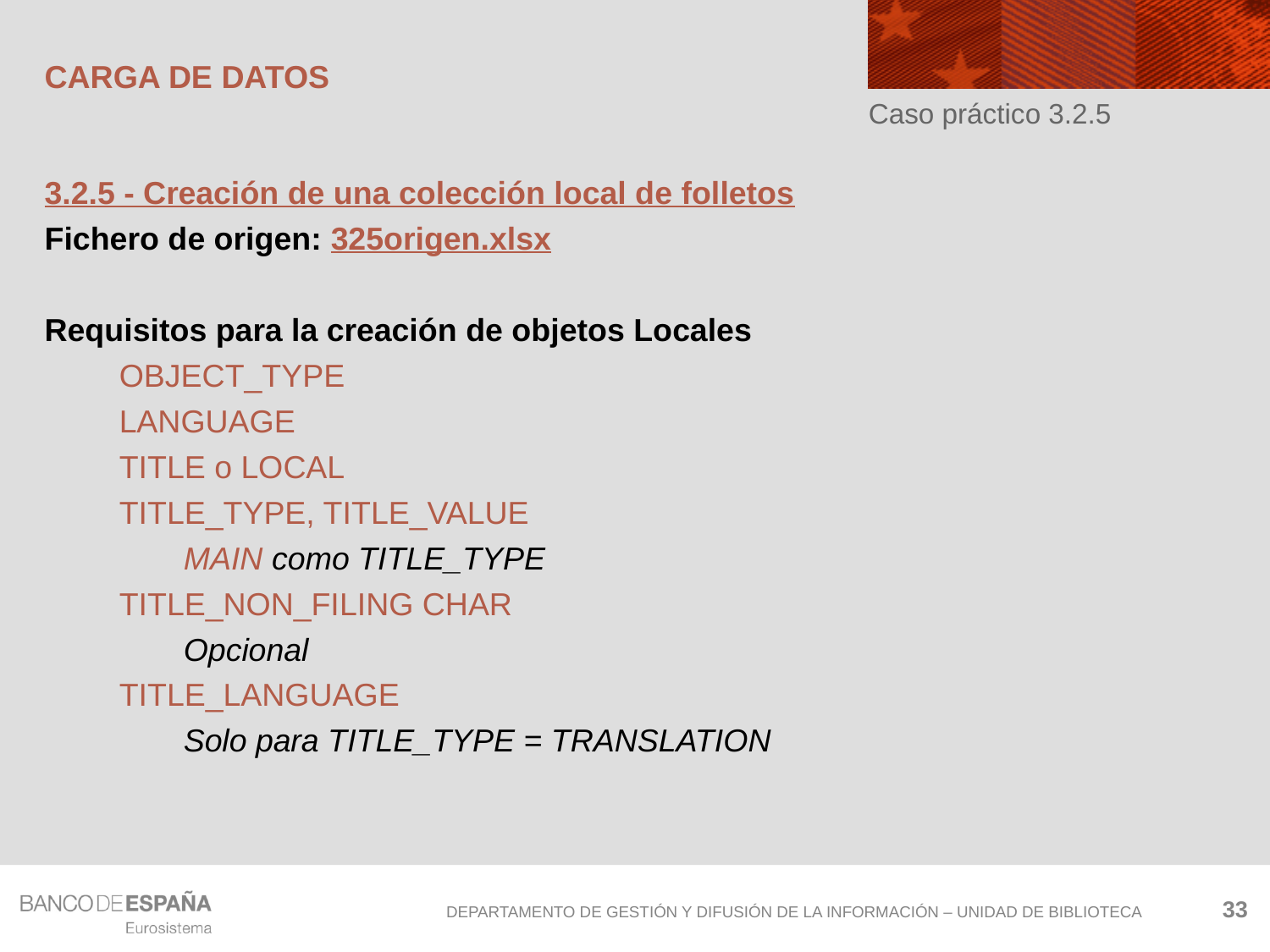

# CARGA DE DATOS
Caso práctico 3.2.5
3.2.5 - Creación de una colección local de folletos
Fichero de origen: 325origen.xlsx

Requisitos para la creación de objetos Locales
OBJECT_TYPE
LANGUAGE
TITLE o LOCAL
TITLE_TYPE, TITLE_VALUE
MAIN como TITLE_TYPE
TITLE_NON_FILING CHAR
Opcional
TITLE_LANGUAGE
Solo para TITLE_TYPE = TRANSLATION

33